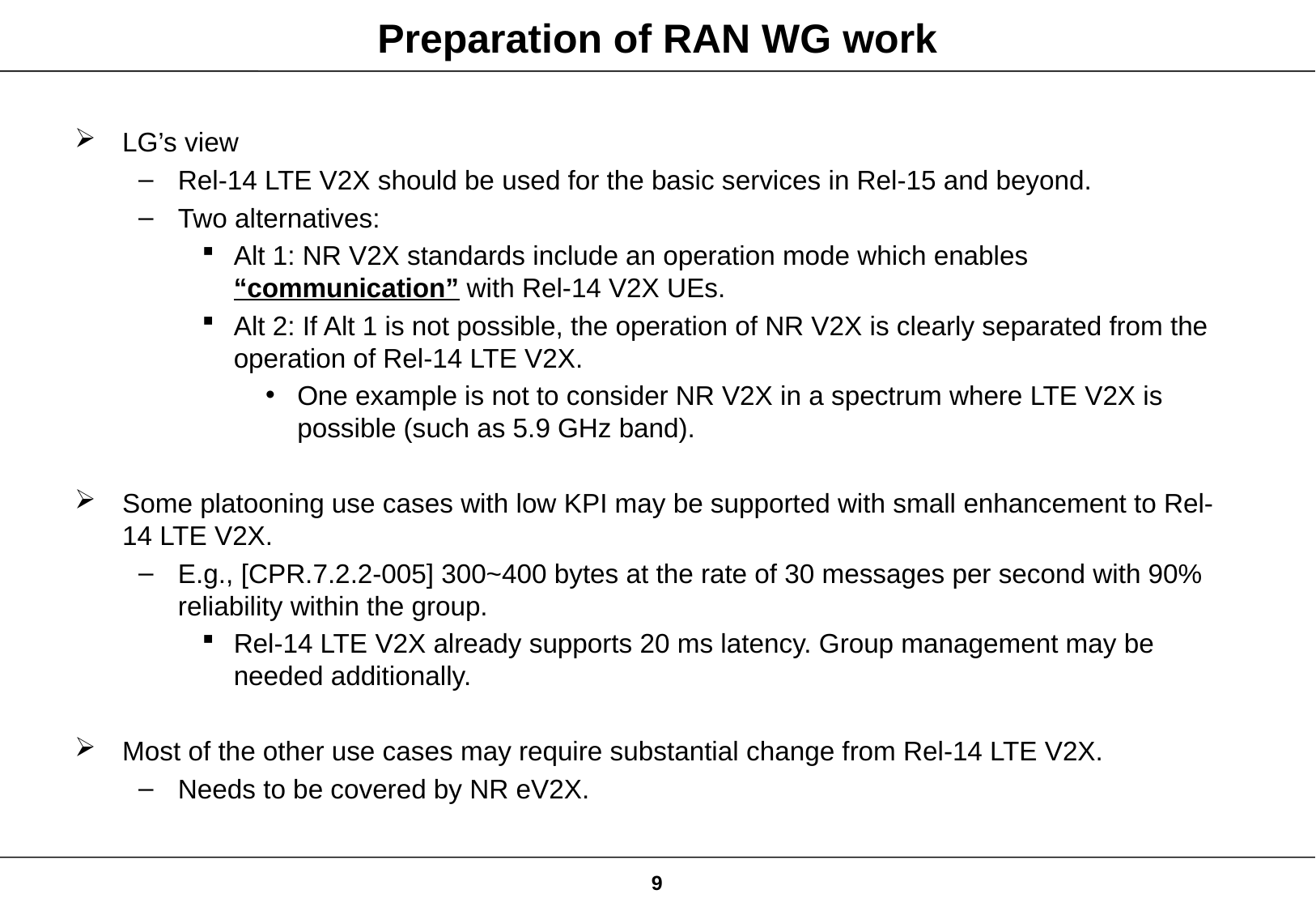

# Preparation of RAN WG work
LG’s view
Rel-14 LTE V2X should be used for the basic services in Rel-15 and beyond.
Two alternatives:
Alt 1: NR V2X standards include an operation mode which enables “communication” with Rel-14 V2X UEs.
Alt 2: If Alt 1 is not possible, the operation of NR V2X is clearly separated from the operation of Rel-14 LTE V2X.
One example is not to consider NR V2X in a spectrum where LTE V2X is possible (such as 5.9 GHz band).

Some platooning use cases with low KPI may be supported with small enhancement to Rel-14 LTE V2X.
E.g., [CPR.7.2.2-005] 300~400 bytes at the rate of 30 messages per second with 90% reliability within the group.
Rel-14 LTE V2X already supports 20 ms latency. Group management may be needed additionally.

Most of the other use cases may require substantial change from Rel-14 LTE V2X.
Needs to be covered by NR eV2X.
9